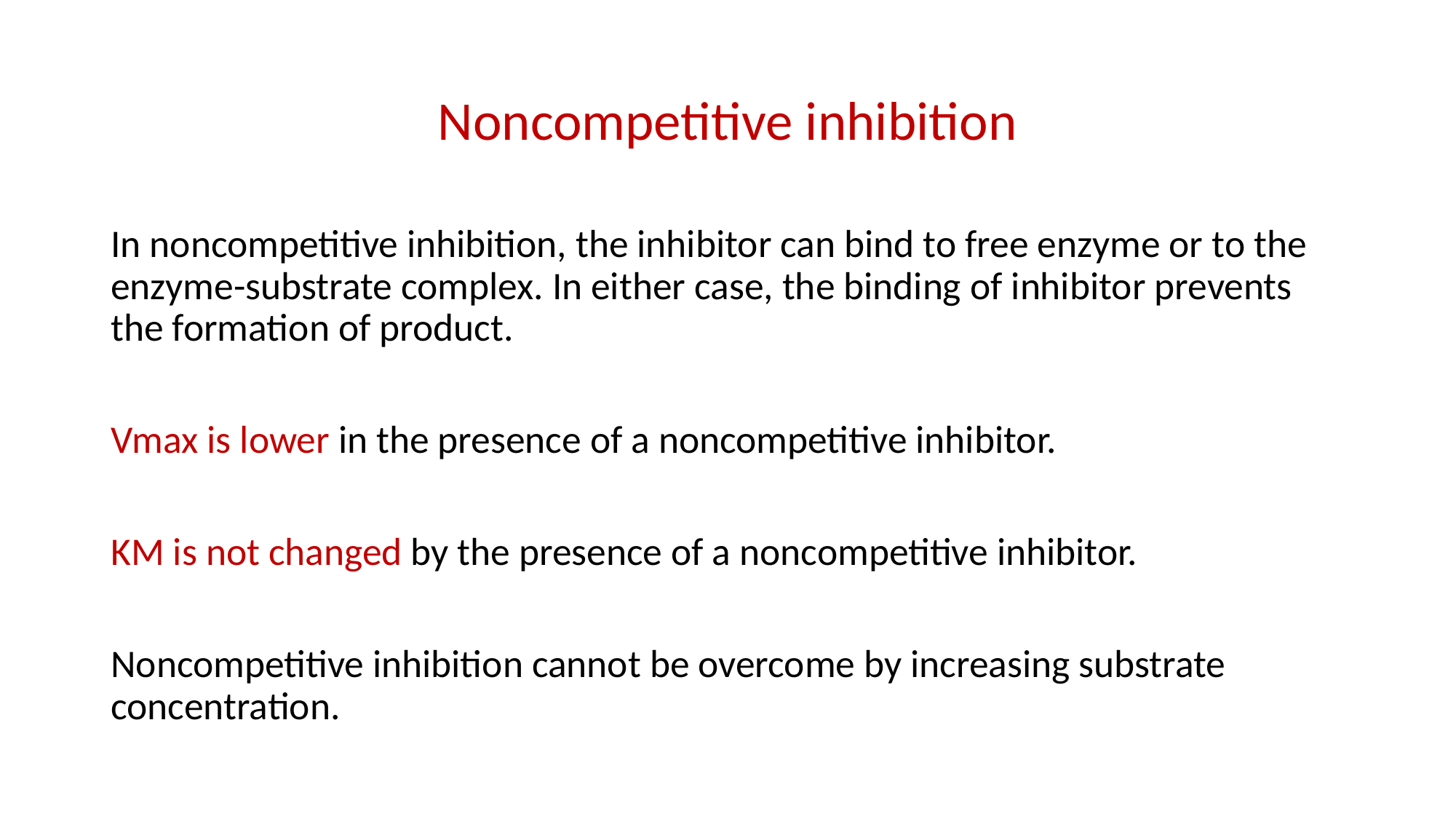

# Noncompetitive inhibition
In noncompetitive inhibition, the inhibitor can bind to free enzyme or to the enzyme-substrate complex. In either case, the binding of inhibitor prevents the formation of product.

Vmax is lower in the presence of a noncompetitive inhibitor.

KM is not changed by the presence of a noncompetitive inhibitor.

Noncompetitive inhibition cannot be overcome by increasing substrate concentration.